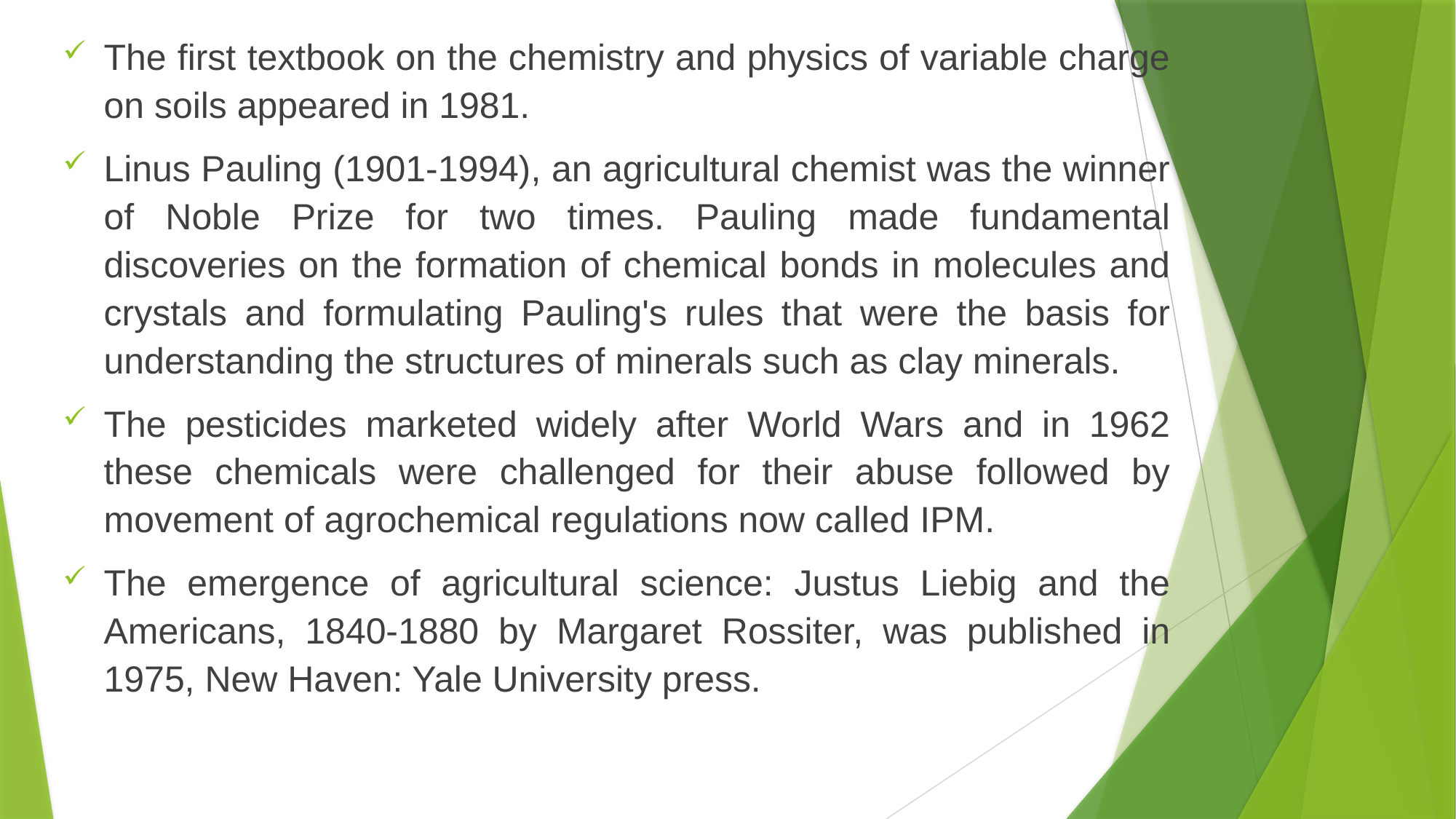

The first textbook on the chemistry and physics of variable charge on soils appeared in 1981.
Linus Pauling (1901-1994), an agricultural chemist was the winner of Noble Prize for two times. Pauling made fundamental discoveries on the formation of chemical bonds in molecules and crystals and formulating Pauling's rules that were the basis for understanding the structures of minerals such as clay minerals.
The pesticides marketed widely after World Wars and in 1962 these chemicals were challenged for their abuse followed by movement of agrochemical regulations now called IPM.
The emergence of agricultural science: Justus Liebig and the Americans, 1840-1880 by Margaret Rossiter, was published in 1975, New Haven: Yale University press.